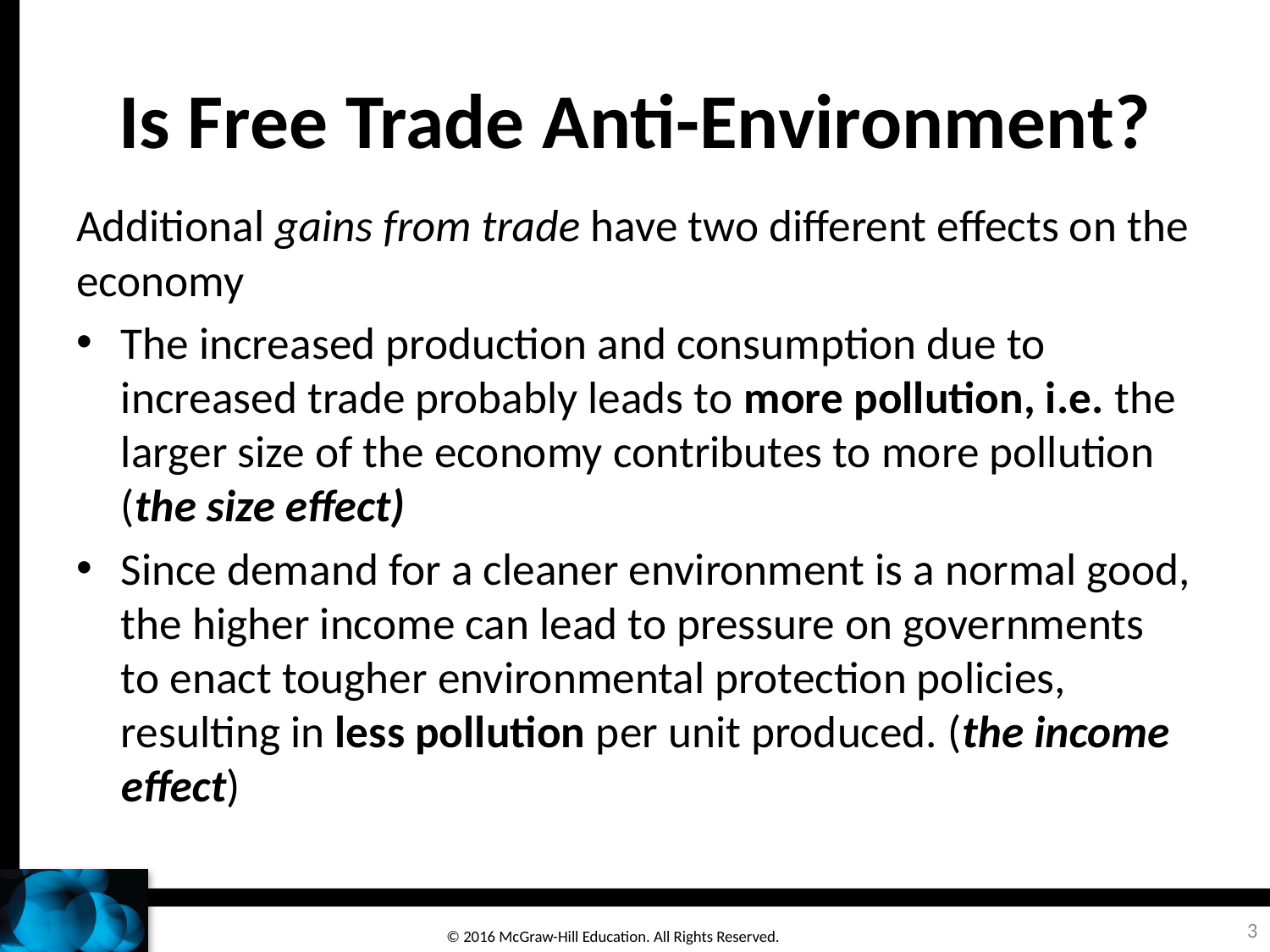

# Is Free Trade Anti-Environment?
Additional gains from trade have two different effects on the economy
The increased production and consumption due to increased trade probably leads to more pollution, i.e. the larger size of the economy contributes to more pollution (the size effect)
Since demand for a cleaner environment is a normal good, the higher income can lead to pressure on governments to enact tougher environmental protection policies, resulting in less pollution per unit produced. (the income effect)

3
© 2016 McGraw-Hill Education. All Rights Reserved.